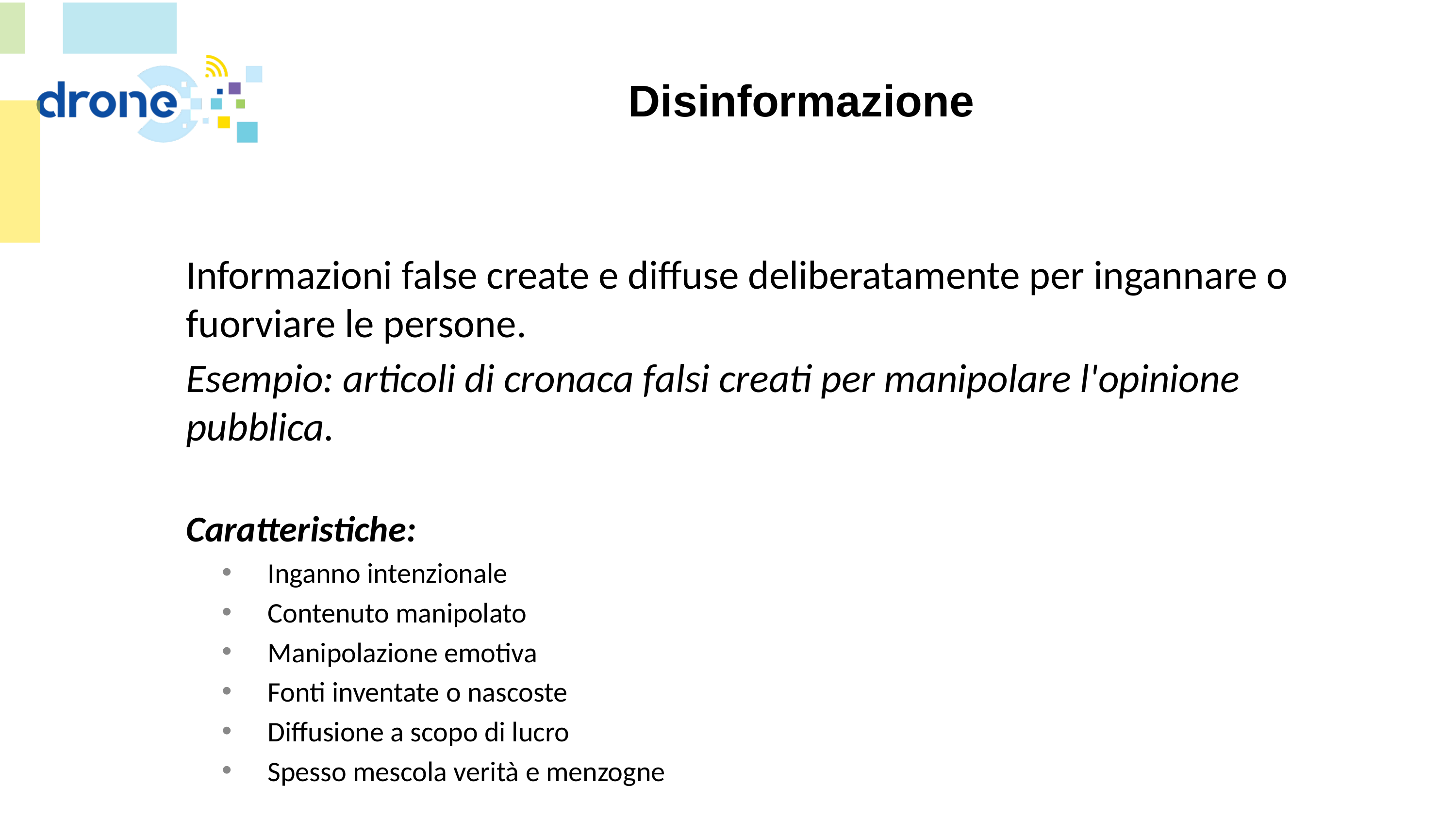

# Disinformazione

Informazioni false create e diffuse deliberatamente per ingannare o fuorviare le persone.
Esempio: articoli di cronaca falsi creati per manipolare l'opinione pubblica.

Caratteristiche:
Inganno intenzionale
Contenuto manipolato
Manipolazione emotiva
Fonti inventate o nascoste
Diffusione a scopo di lucro
Spesso mescola verità e menzogne